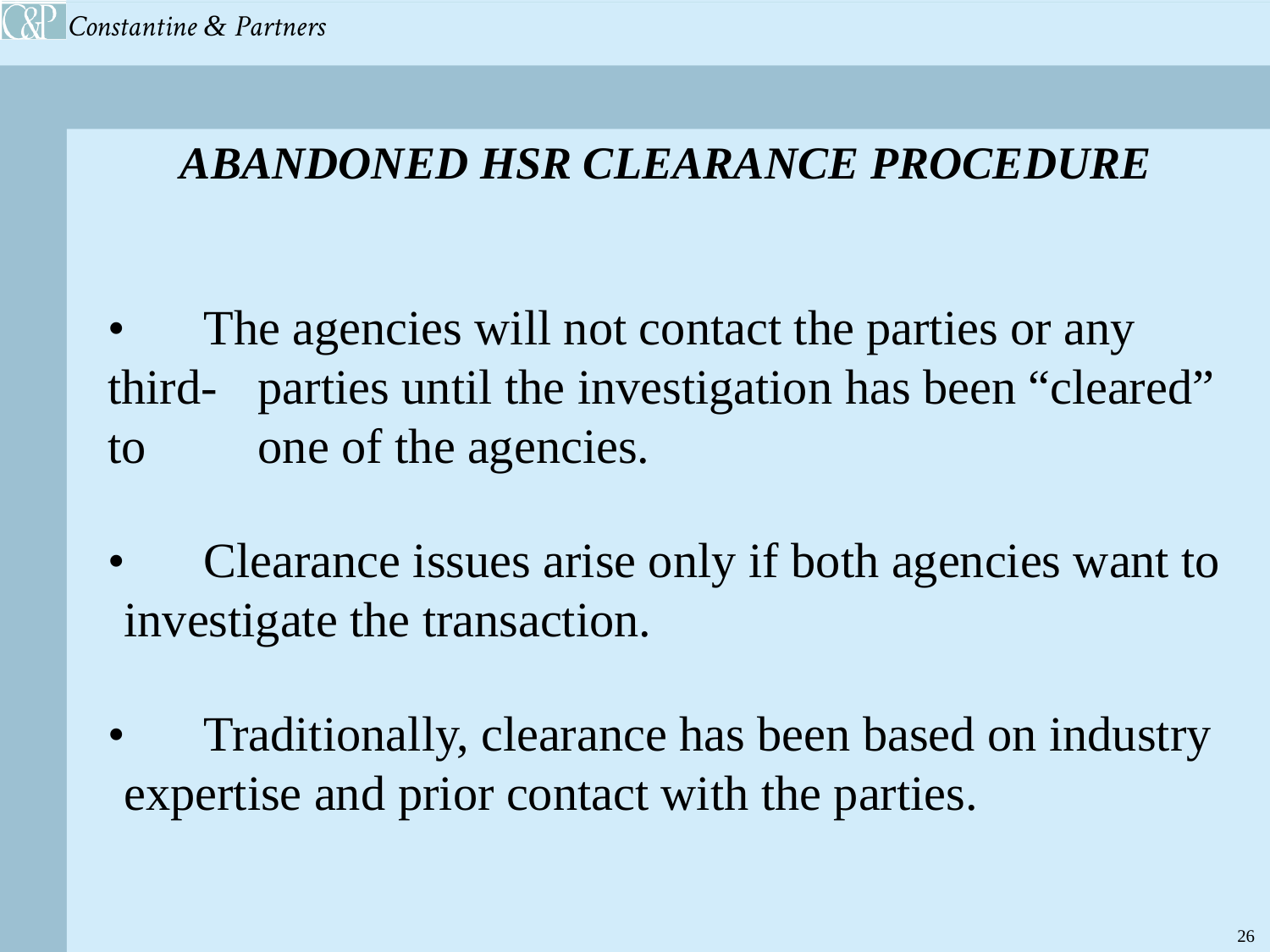

ABANDONED HSR CLEARANCE PROCEDURE

•	The agencies will not contact the parties or any third-	parties until the investigation has been “cleared” to 		one of the agencies.

•	Clearance issues arise only if both agencies want to 		investigate the transaction.

•	Traditionally, clearance has been based on industry 		expertise and prior contact with the parties.